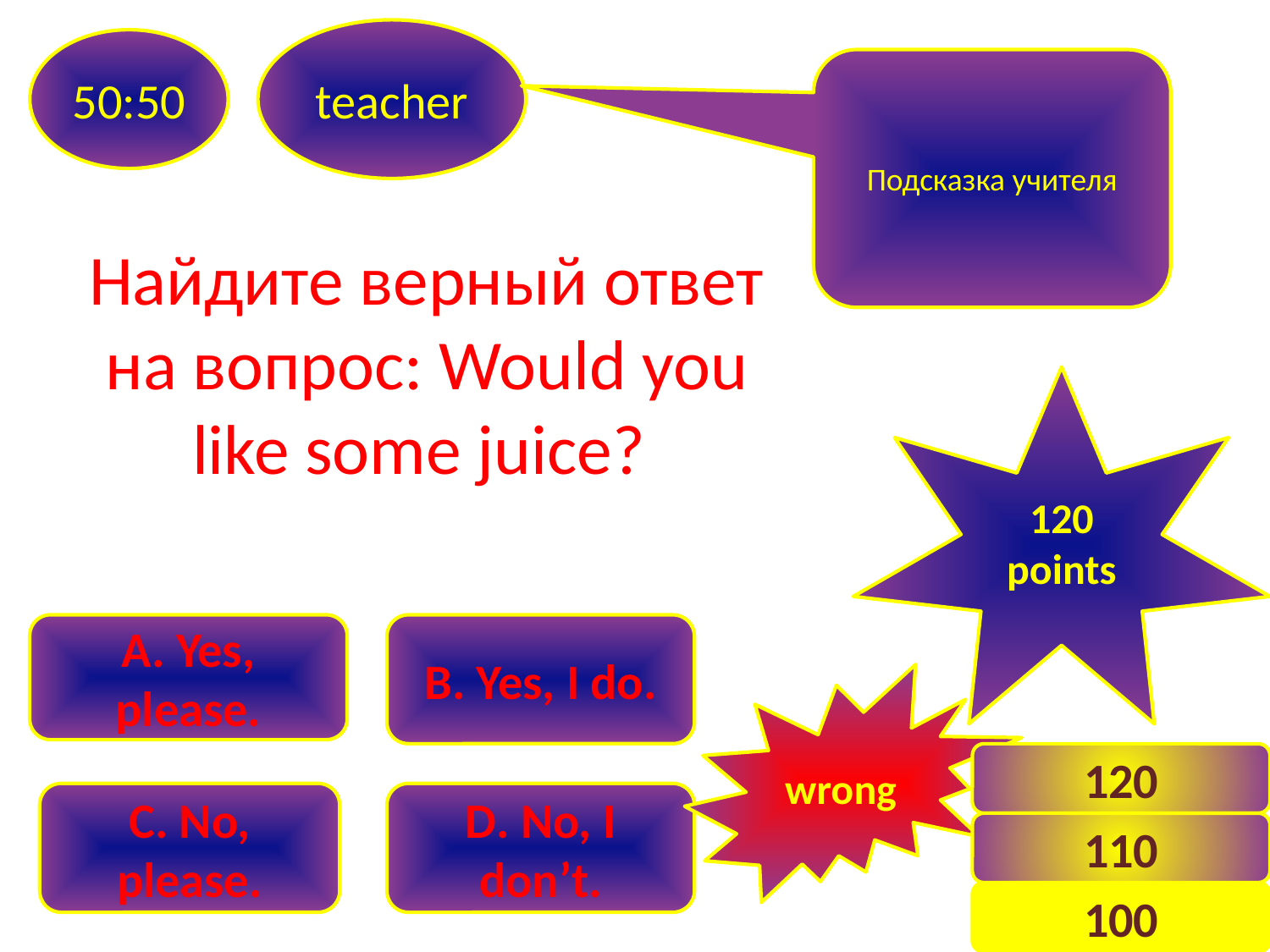

teacher
50:50
Подсказка учителя
Найдите верный ответ на вопрос: Would you like some juice?
120
points
A. Yes, please.
B. Yes, I do.
wrong
120
C. No, please.
D. No, I don’t.
110
14
100